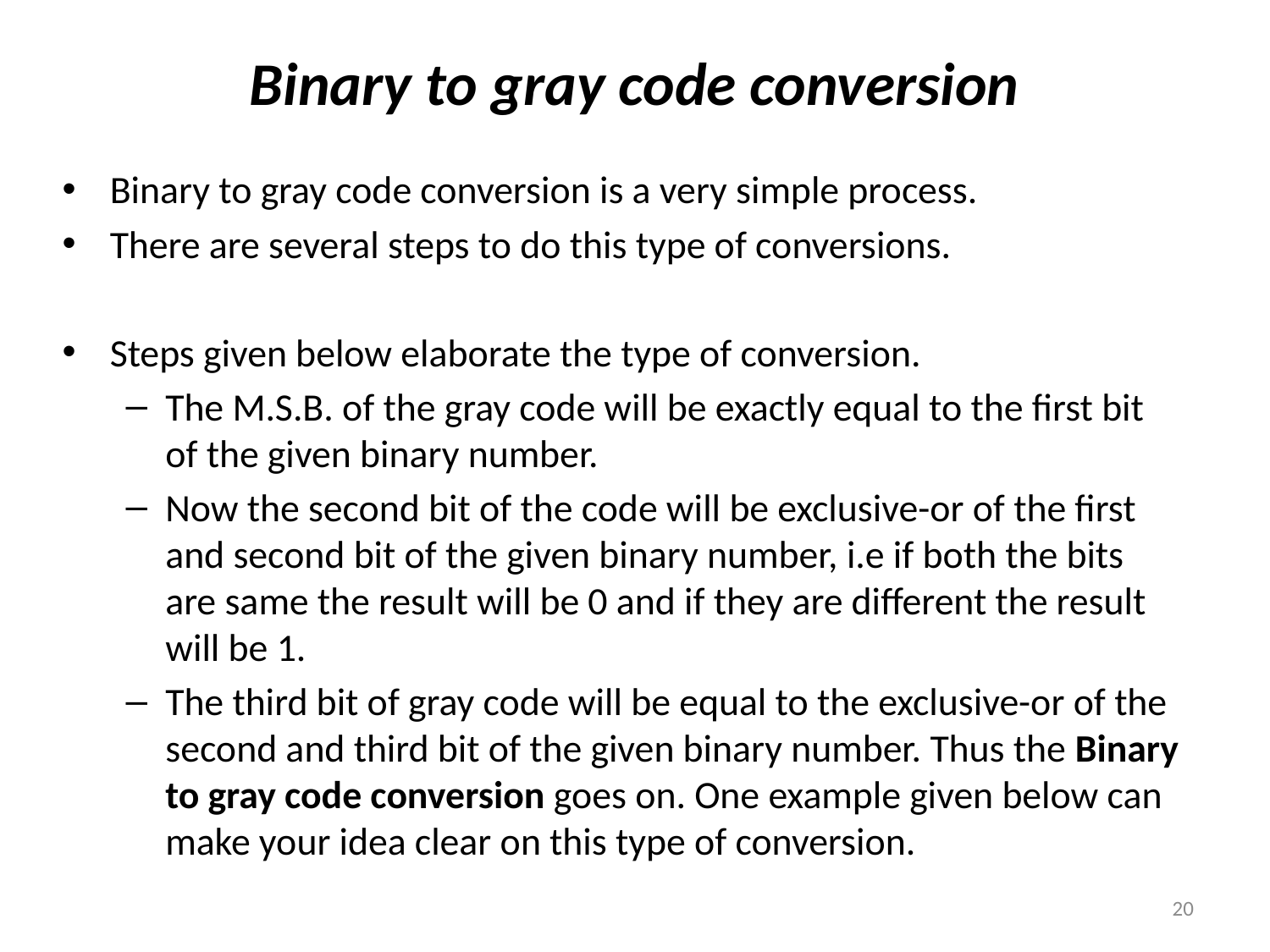

# Binary to gray code conversion
Binary to gray code conversion is a very simple process.
There are several steps to do this type of conversions.

Steps given below elaborate the type of conversion.
The M.S.B. of the gray code will be exactly equal to the first bit of the given binary number.
Now the second bit of the code will be exclusive-or of the first and second bit of the given binary number, i.e if both the bits are same the result will be 0 and if they are different the result will be 1.
The third bit of gray code will be equal to the exclusive-or of the second and third bit of the given binary number. Thus the Binary to gray code conversion goes on. One example given below can make your idea clear on this type of conversion.

20